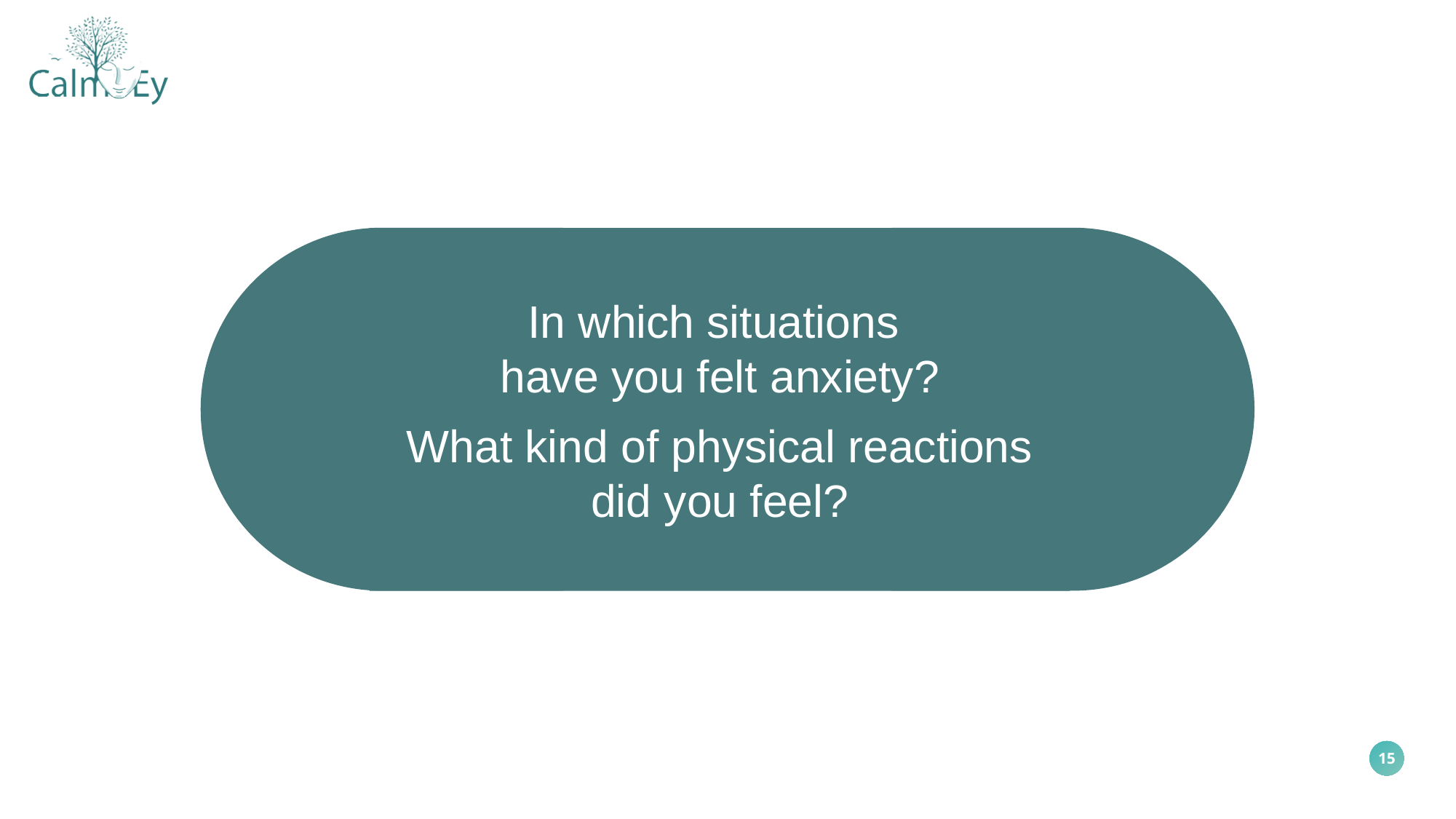

In which situations
have you felt anxiety?
What kind of physical reactions did you feel?